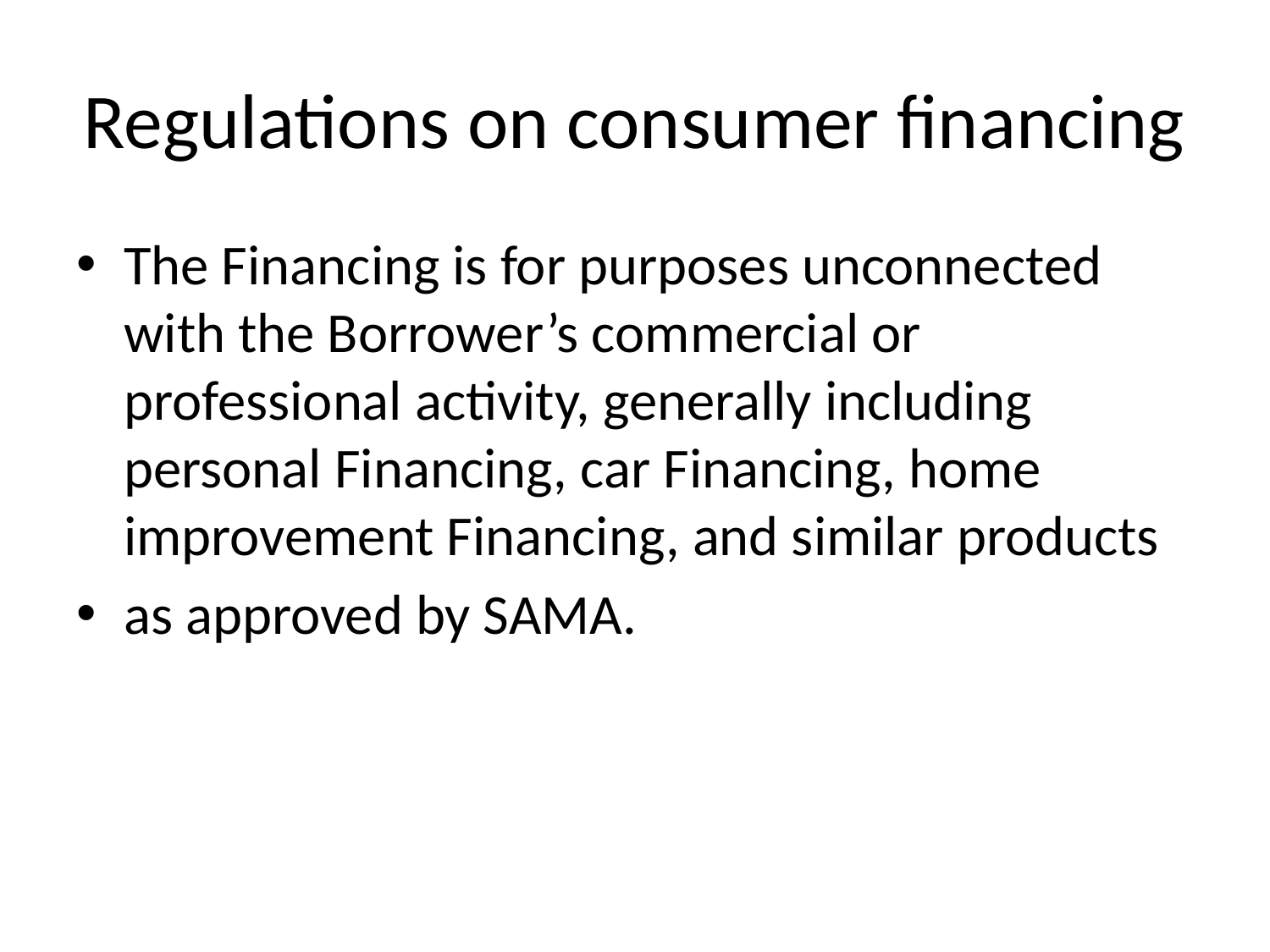

# Regulations on consumer financing
The Financing is for purposes unconnected with the Borrower’s commercial or professional activity, generally including personal Financing, car Financing, home improvement Financing, and similar products
as approved by SAMA.